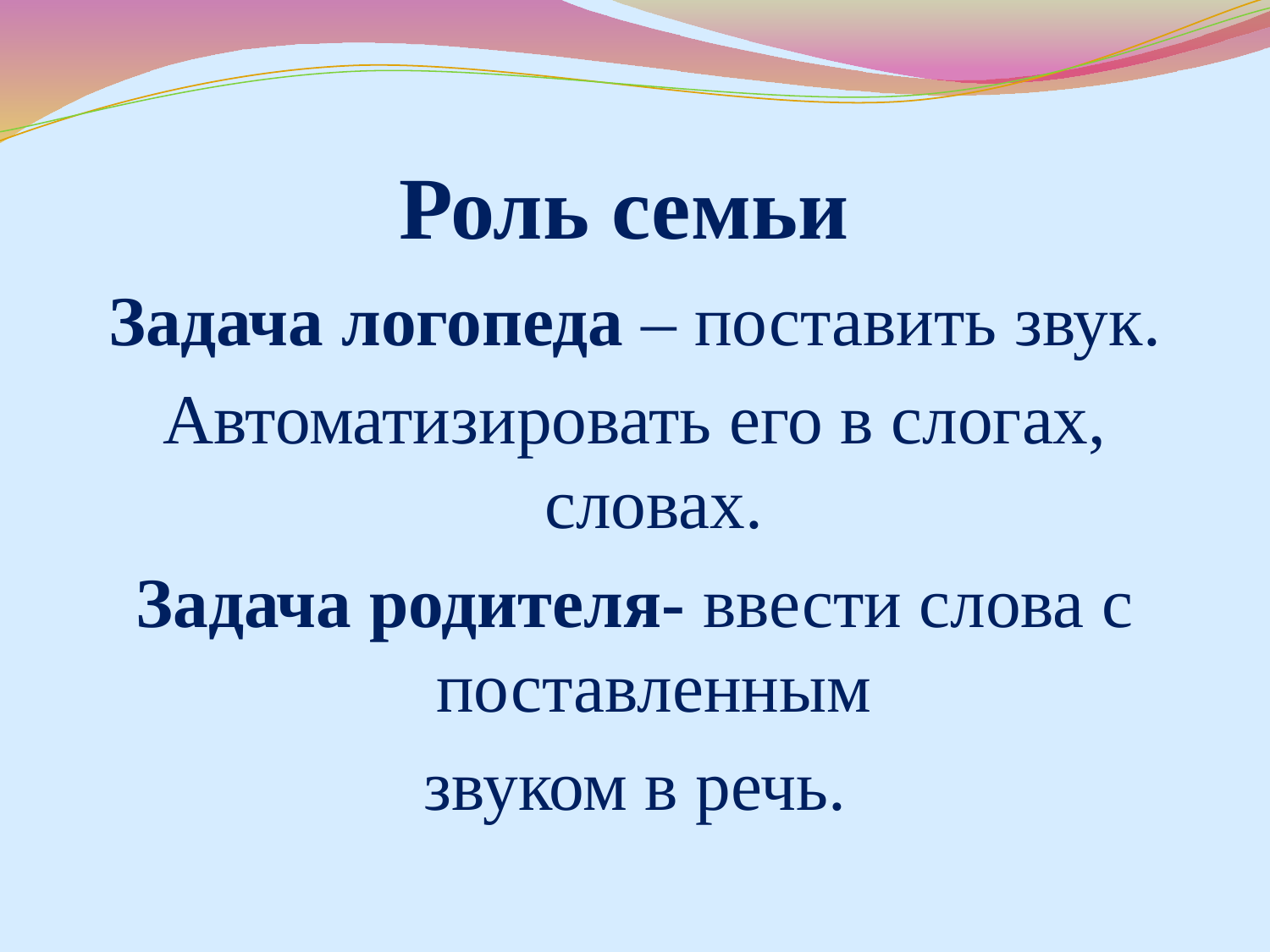

# Роль семьи
Задача логопеда – поставить звук.
Автоматизировать его в слогах, словах.
Задача родителя- ввести слова с поставленным
звуком в речь.